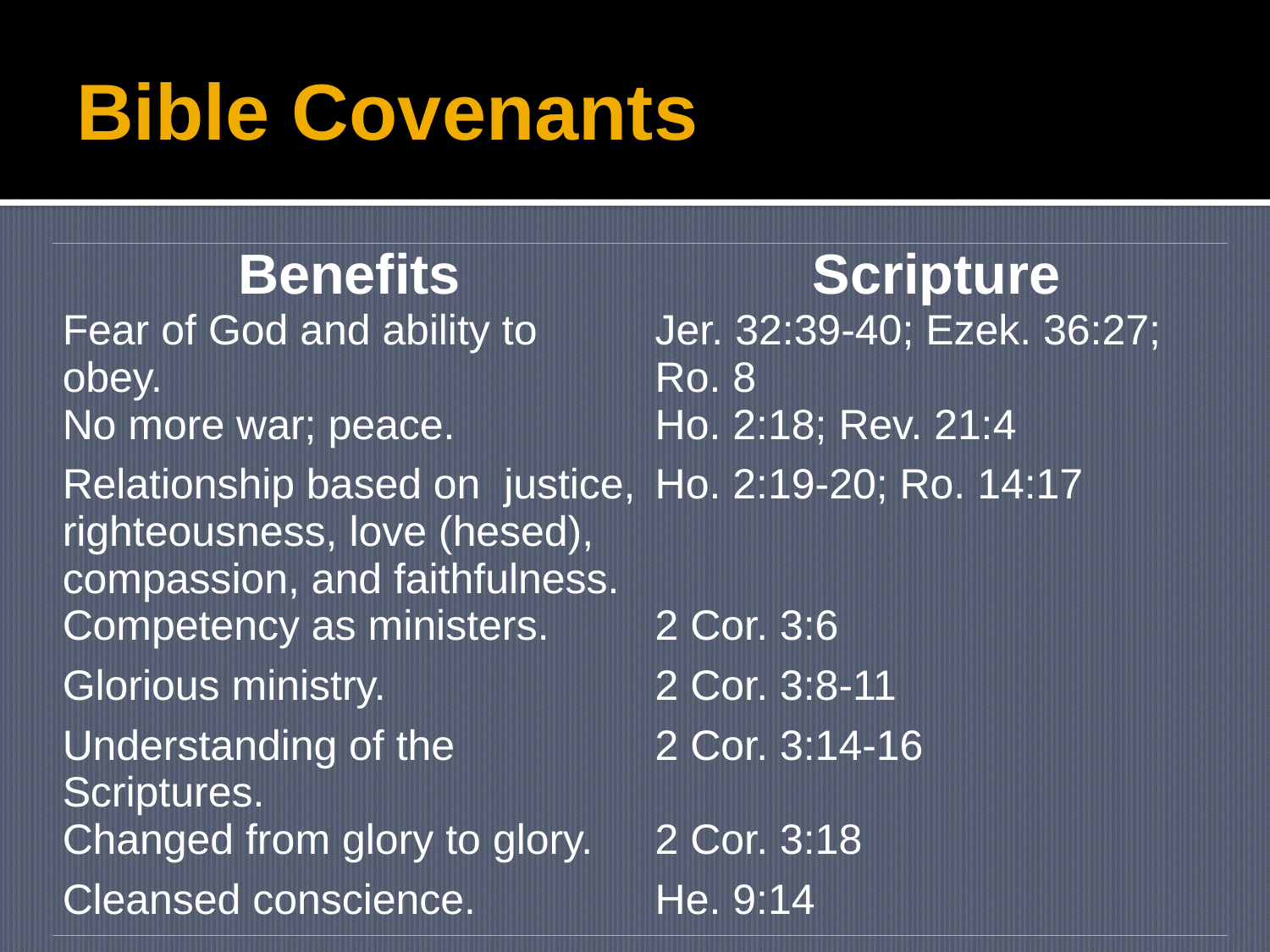

# Bible Covenants
| Benefits | Scripture |
| --- | --- |
| Fear of God and ability to obey. | Jer. 32:39-40; Ezek. 36:27; Ro. 8 |
| No more war; peace. | Ho. 2:18; Rev. 21:4 |
| Relationship based on justice, righteousness, love (hesed), compassion, and faithfulness. | Ho. 2:19-20; Ro. 14:17 |
| Competency as ministers. | 2 Cor. 3:6 |
| Glorious ministry. | 2 Cor. 3:8-11 |
| Understanding of the Scriptures. | 2 Cor. 3:14-16 |
| Changed from glory to glory. | 2 Cor. 3:18 |
| Cleansed conscience. | He. 9:14 |